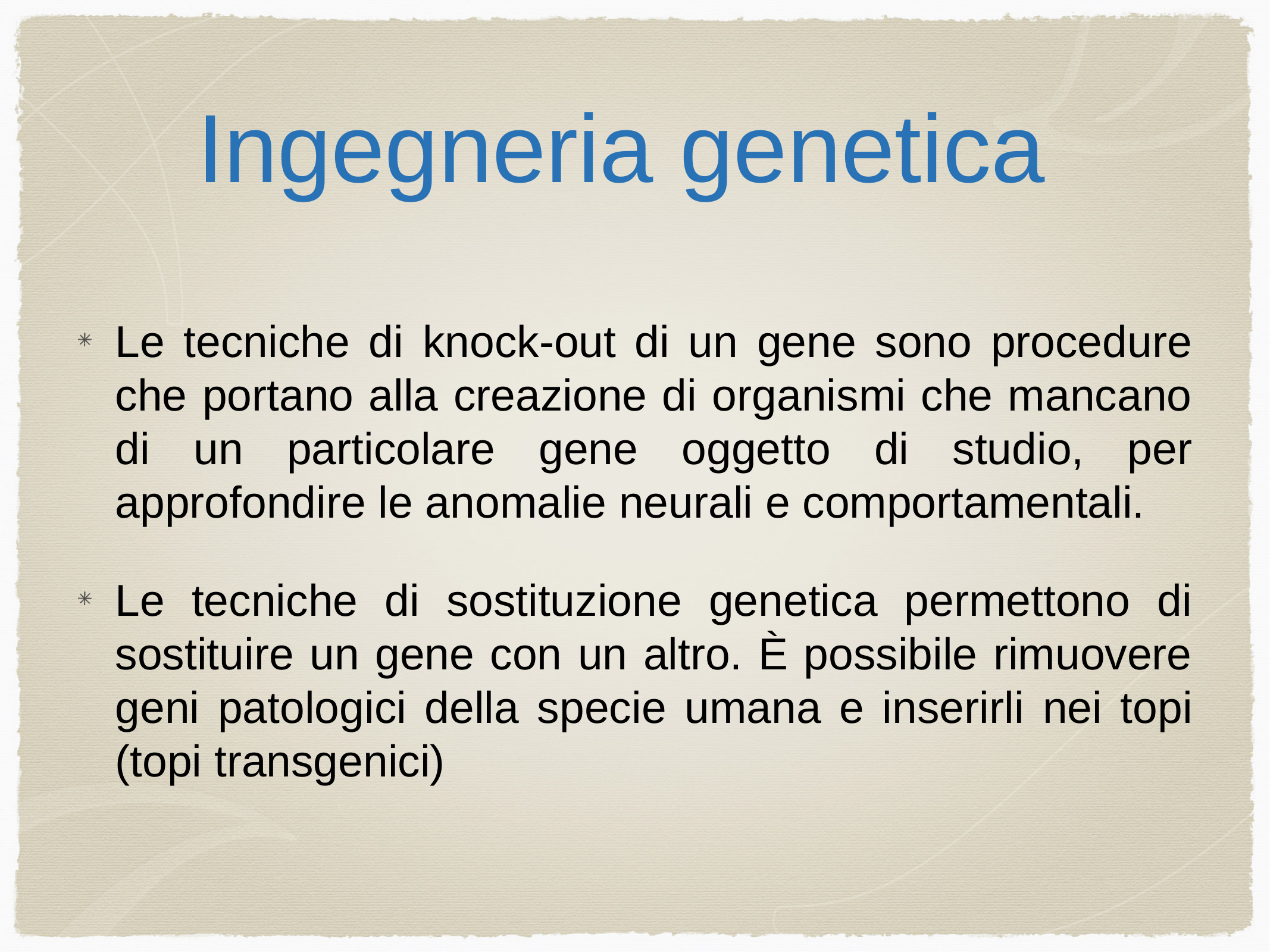

# Ingegneria genetica
Le tecniche di knock-out di un gene sono procedure che portano alla creazione di organismi che mancano di un particolare gene oggetto di studio, per approfondire le anomalie neurali e comportamentali.
Le tecniche di sostituzione genetica permettono di sostituire un gene con un altro. È possibile rimuovere geni patologici della specie umana e inserirli nei topi (topi transgenici)